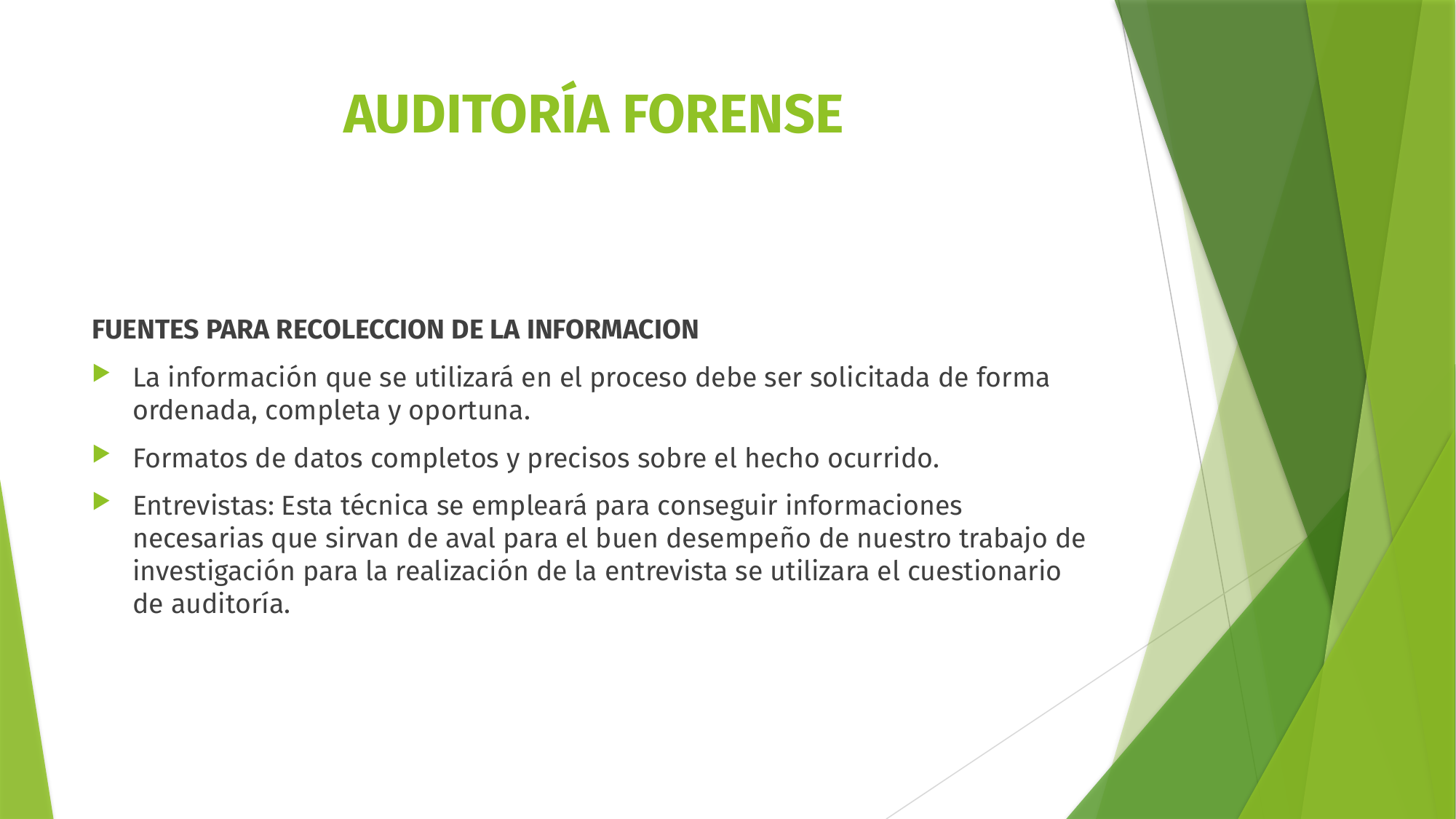

# AUDITORÍA FORENSE

FUENTES PARA RECOLECCION DE LA INFORMACION
La información que se utilizará en el proceso debe ser solicitada de forma ordenada, completa y oportuna.
Formatos de datos completos y precisos sobre el hecho ocurrido.
Entrevistas: Esta técnica se empleará para conseguir informaciones necesarias que sirvan de aval para el buen desempeño de nuestro trabajo de investigación para la realización de la entrevista se utilizara el cuestionario de auditoría.